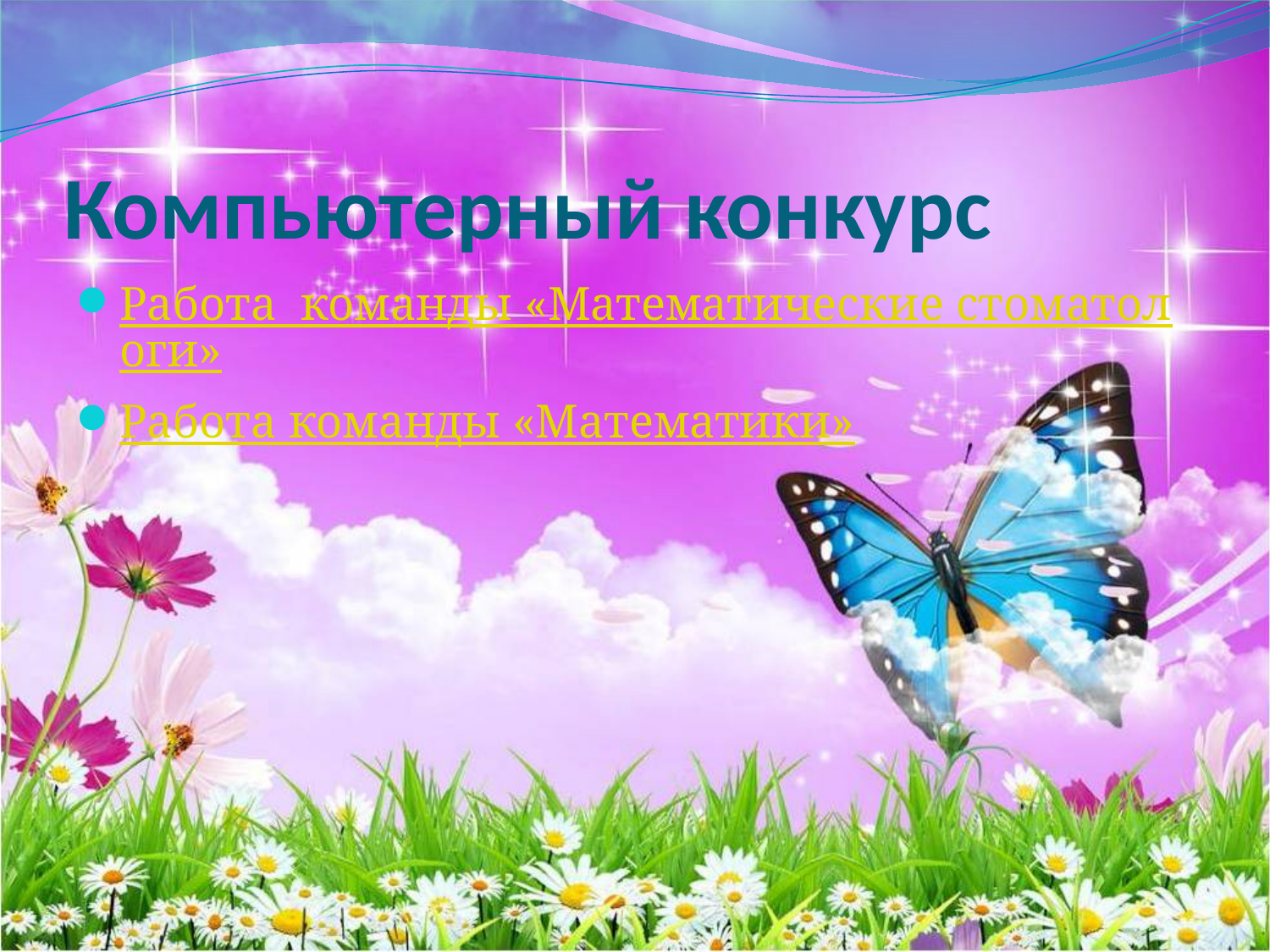

# Компьютерный конкурс
Работа  команды «Математические стоматологи»
Работа команды «Математики»